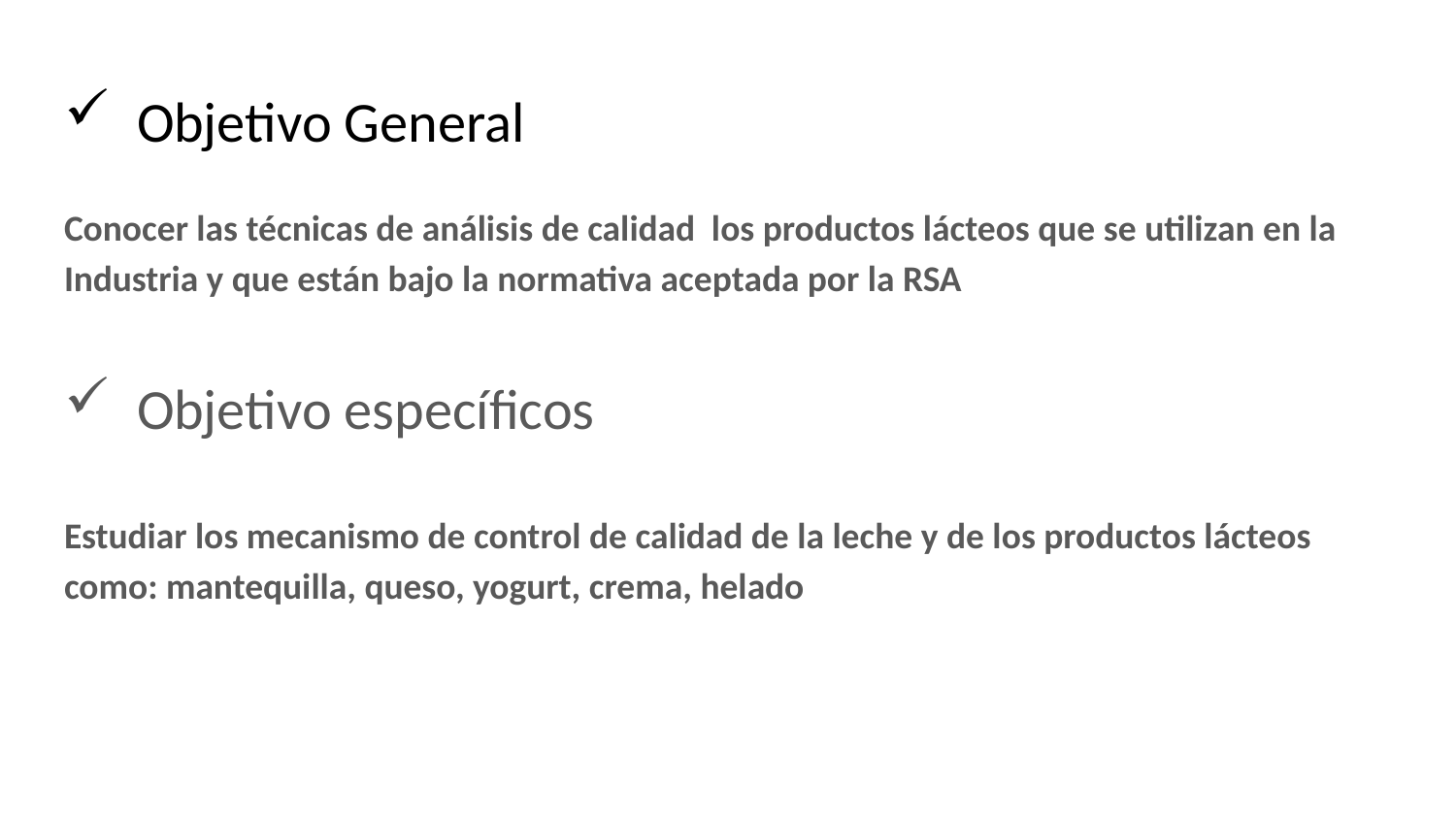

# Objetivo General
Conocer las técnicas de análisis de calidad  los productos lácteos que se utilizan en la Industria y que están bajo la normativa aceptada por la RSA
Objetivo específicos
Estudiar los mecanismo de control de calidad de la leche y de los productos lácteos como: mantequilla, queso, yogurt, crema, helado